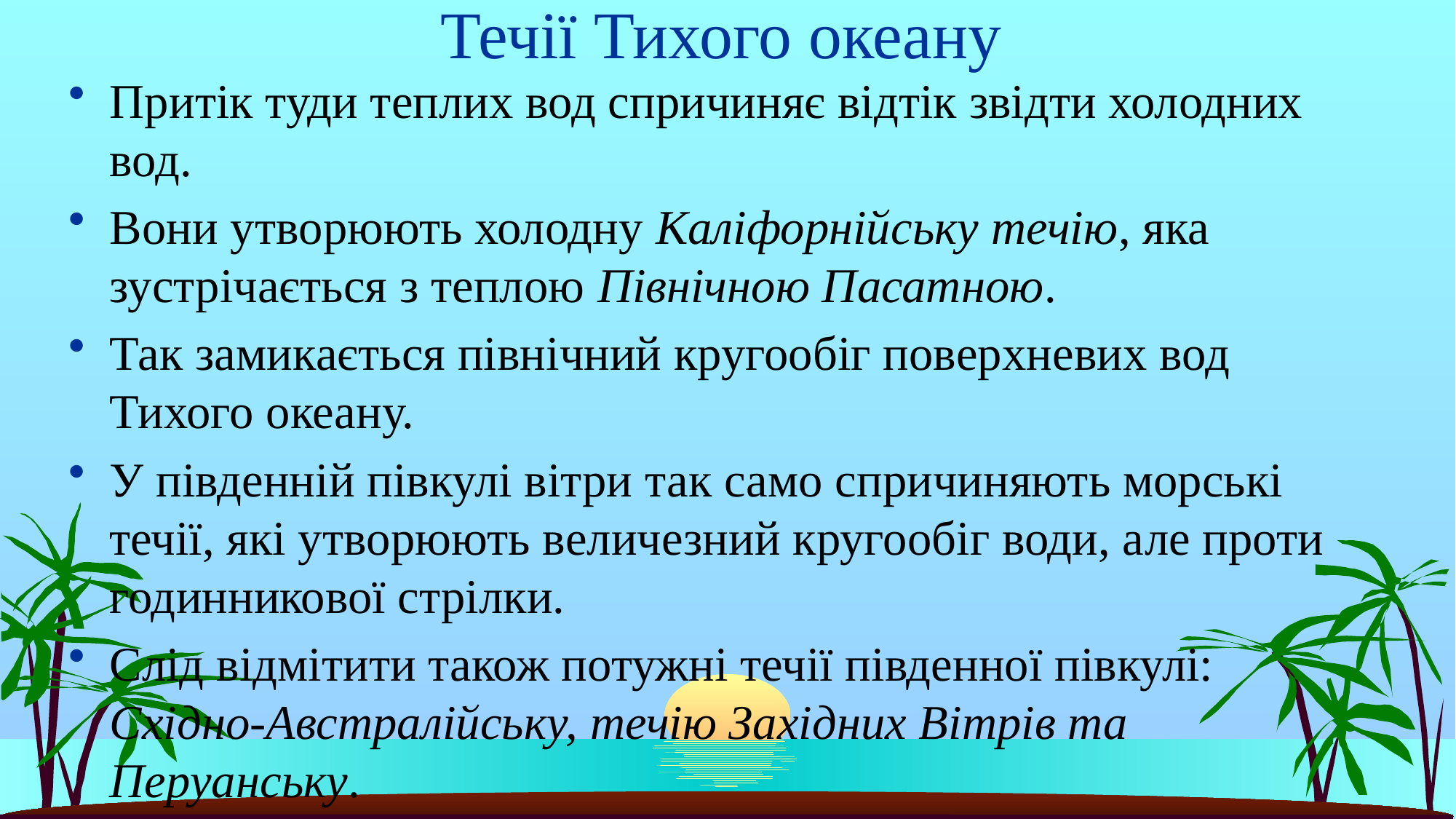

# Течії Тихого океану
Притік туди теплих вод спричиняє відтік звідти холодних вод.
Вони утворюють холодну Каліфорнійську течію, яка зустрічається з теплою Північною Пасатною.
Так замикається північний кругообіг поверхневих вод Тихого океану.
У південній півкулі вітри так само спричиняють морські течії, які утворюють величезний кругообіг води, але проти годинникової стрілки.
Слід відмітити також потужні течії південної півкулі:  Східно-Австралійську, течію Західних Вітрів та Перуанську.